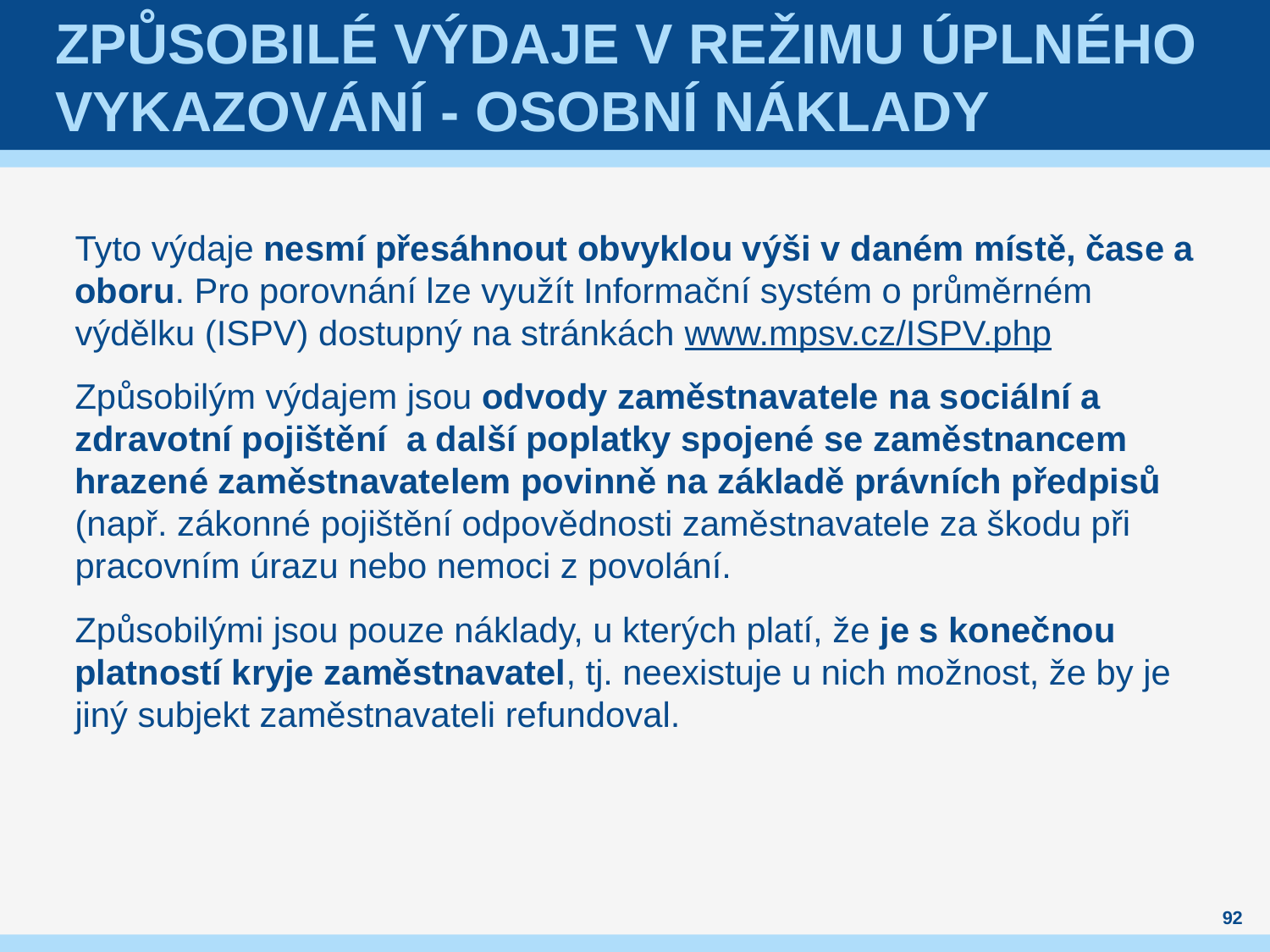

# Způsobilé výdaje v režimu úplného vykazování - Osobní náklady
Tyto výdaje nesmí přesáhnout obvyklou výši v daném místě, čase a oboru. Pro porovnání lze využít Informační systém o průměrném výdělku (ISPV) dostupný na stránkách www.mpsv.cz/ISPV.php
Způsobilým výdajem jsou odvody zaměstnavatele na sociální a zdravotní pojištění  a další poplatky spojené se zaměstnancem hrazené zaměstnavatelem povinně na základě právních předpisů (např. zákonné pojištění odpovědnosti zaměstnavatele za škodu při pracovním úrazu nebo nemoci z povolání.
Způsobilými jsou pouze náklady, u kterých platí, že je s konečnou platností kryje zaměstnavatel, tj. neexistuje u nich možnost, že by je jiný subjekt zaměstnavateli refundoval.
92